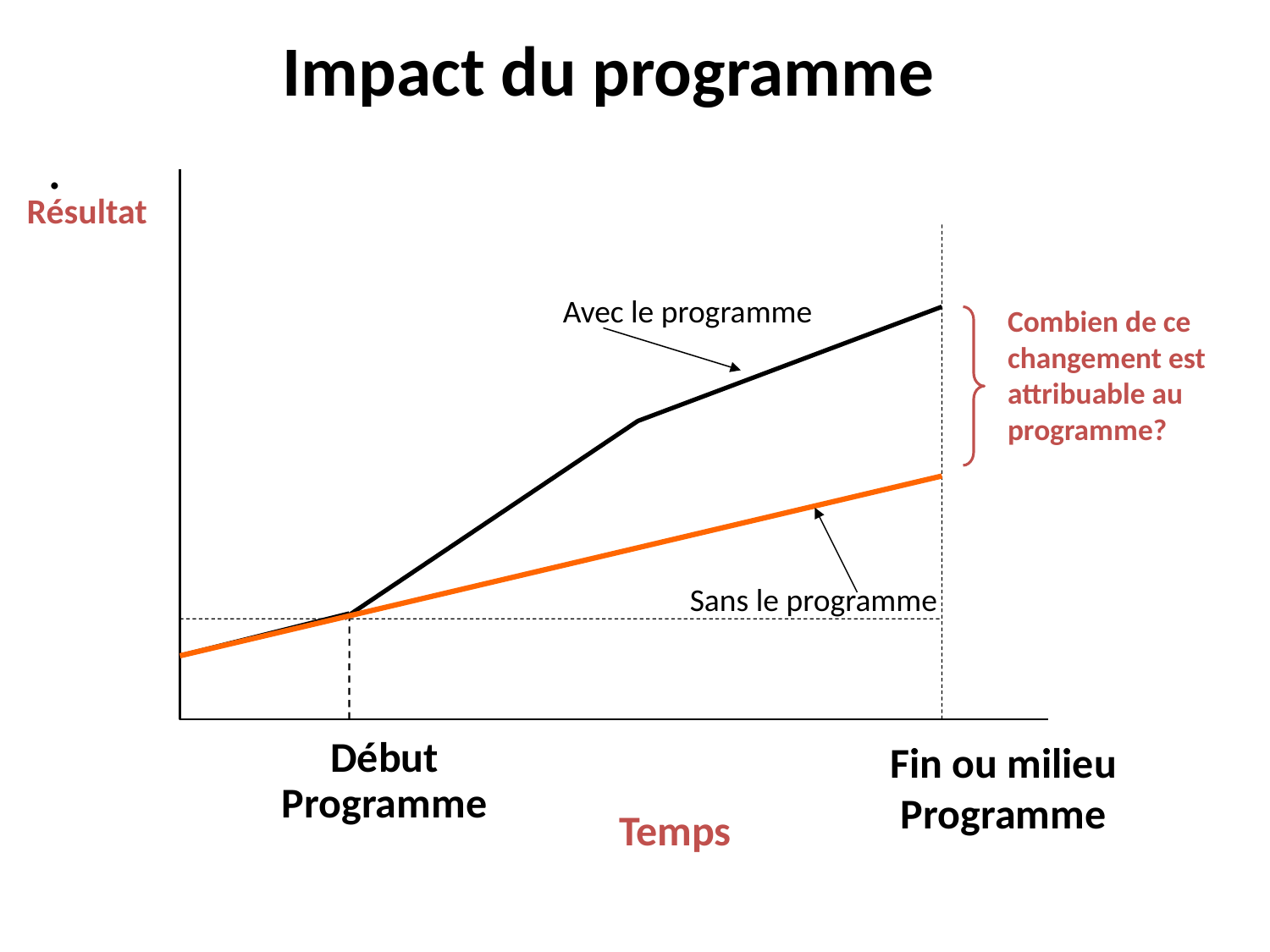

Impact du programme
.

Résultat

Avec le programme
Combien de ce
changement est
attribuable au
programme?

Sans le programme

Début
Programme
Fin ou milieu
Programme
Temps